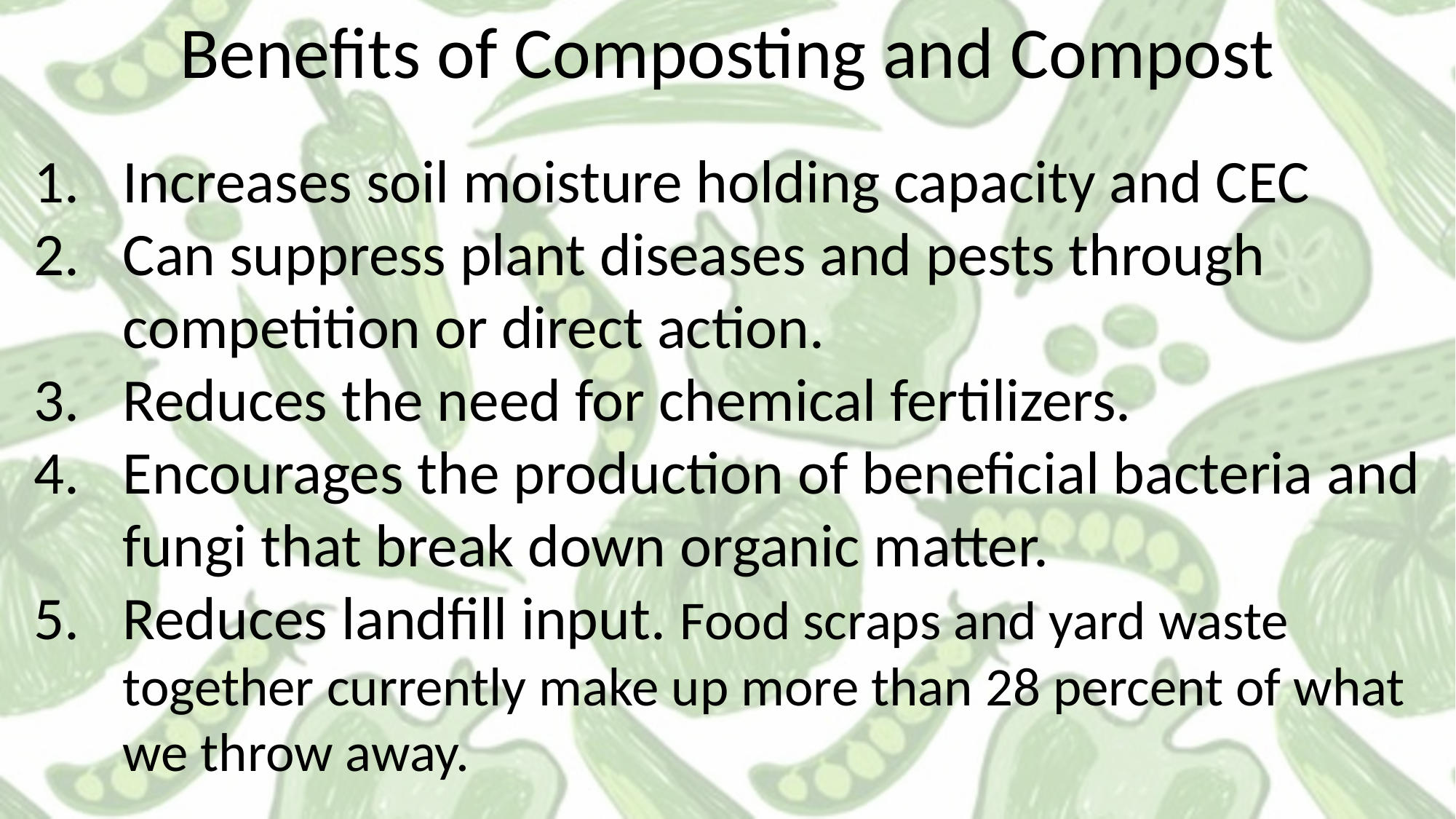

Benefits of Composting and Compost
Increases soil moisture holding capacity and CEC
Can suppress plant diseases and pests through competition or direct action.
Reduces the need for chemical fertilizers.
Encourages the production of beneficial bacteria and fungi that break down organic matter.
Reduces landfill input. Food scraps and yard waste together currently make up more than 28 percent of what we throw away.